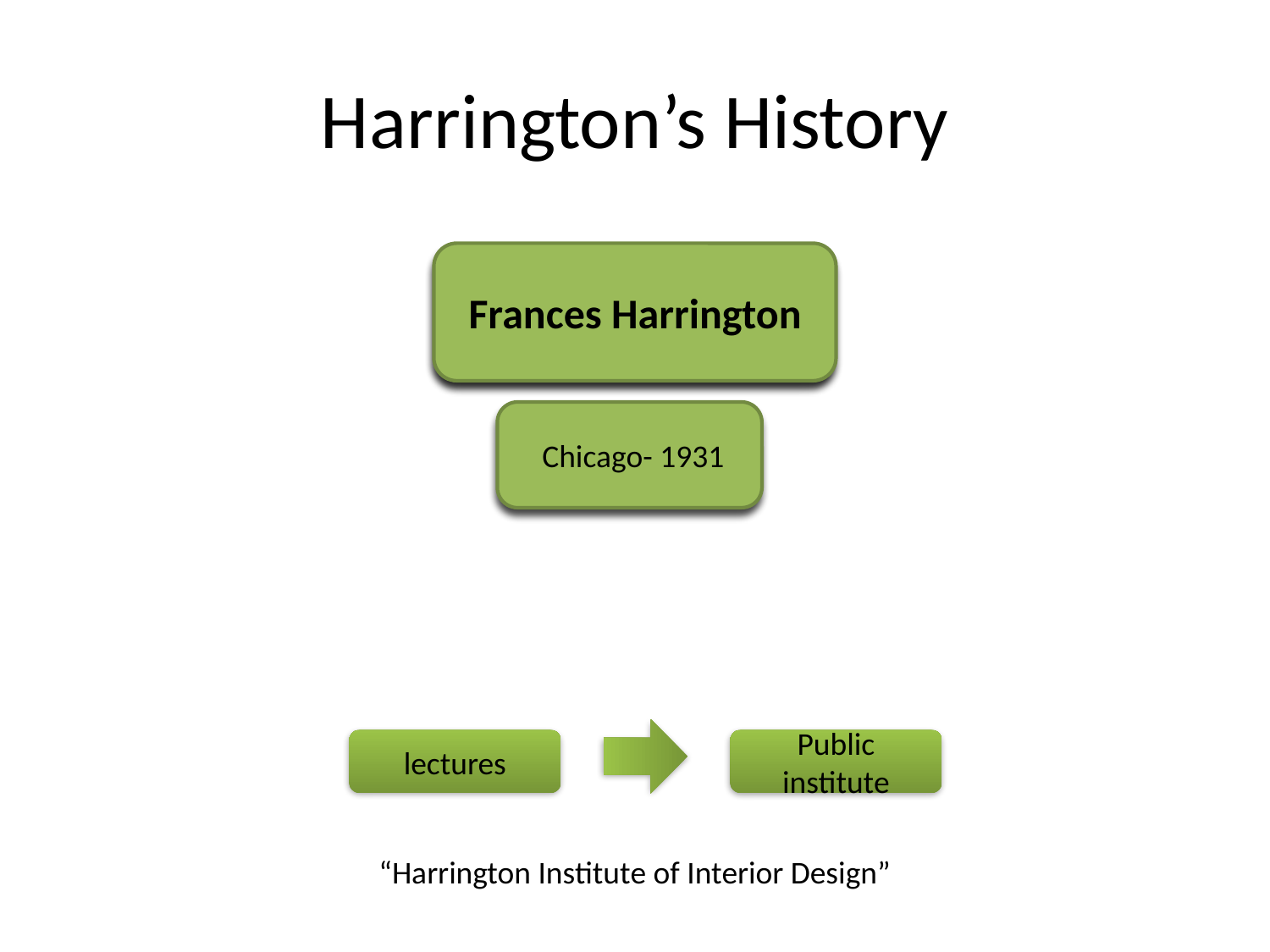

# Harrington’s History
Frances Harrington
 Chicago- 1931

lectures
Public institute
“Harrington Institute of Interior Design”